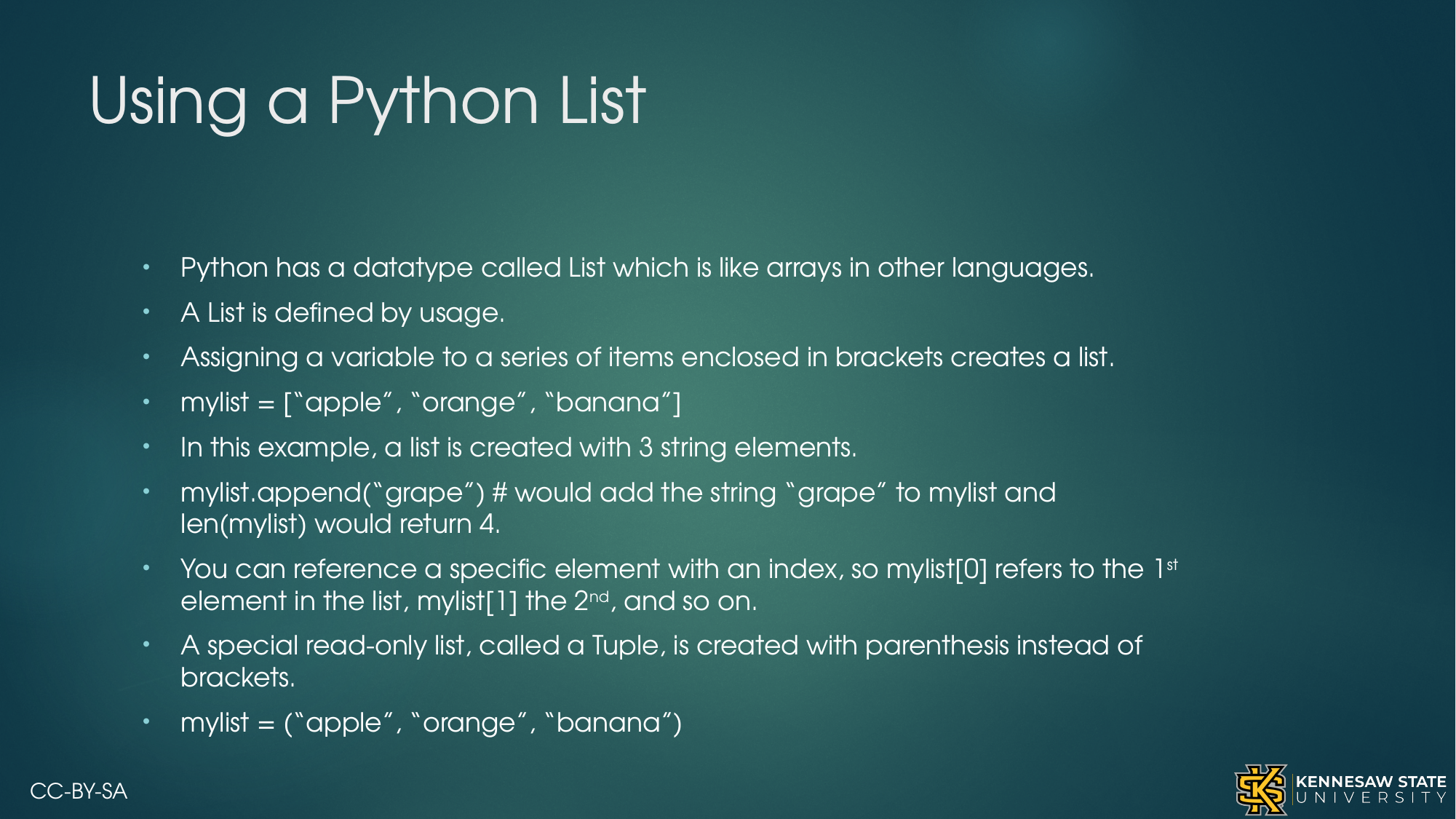

# Using a Python List
Python has a datatype called List which is like arrays in other languages.
A List is defined by usage.
Assigning a variable to a series of items enclosed in brackets creates a list.
mylist = [“apple”, “orange”, “banana”]
In this example, a list is created with 3 string elements.
mylist.append(“grape”) # would add the string “grape” to mylist and len(mylist) would return 4.
You can reference a specific element with an index, so mylist[0] refers to the 1st element in the list, mylist[1] the 2nd, and so on.
A special read-only list, called a Tuple, is created with parenthesis instead of brackets.
mylist = (“apple”, “orange”, “banana”)